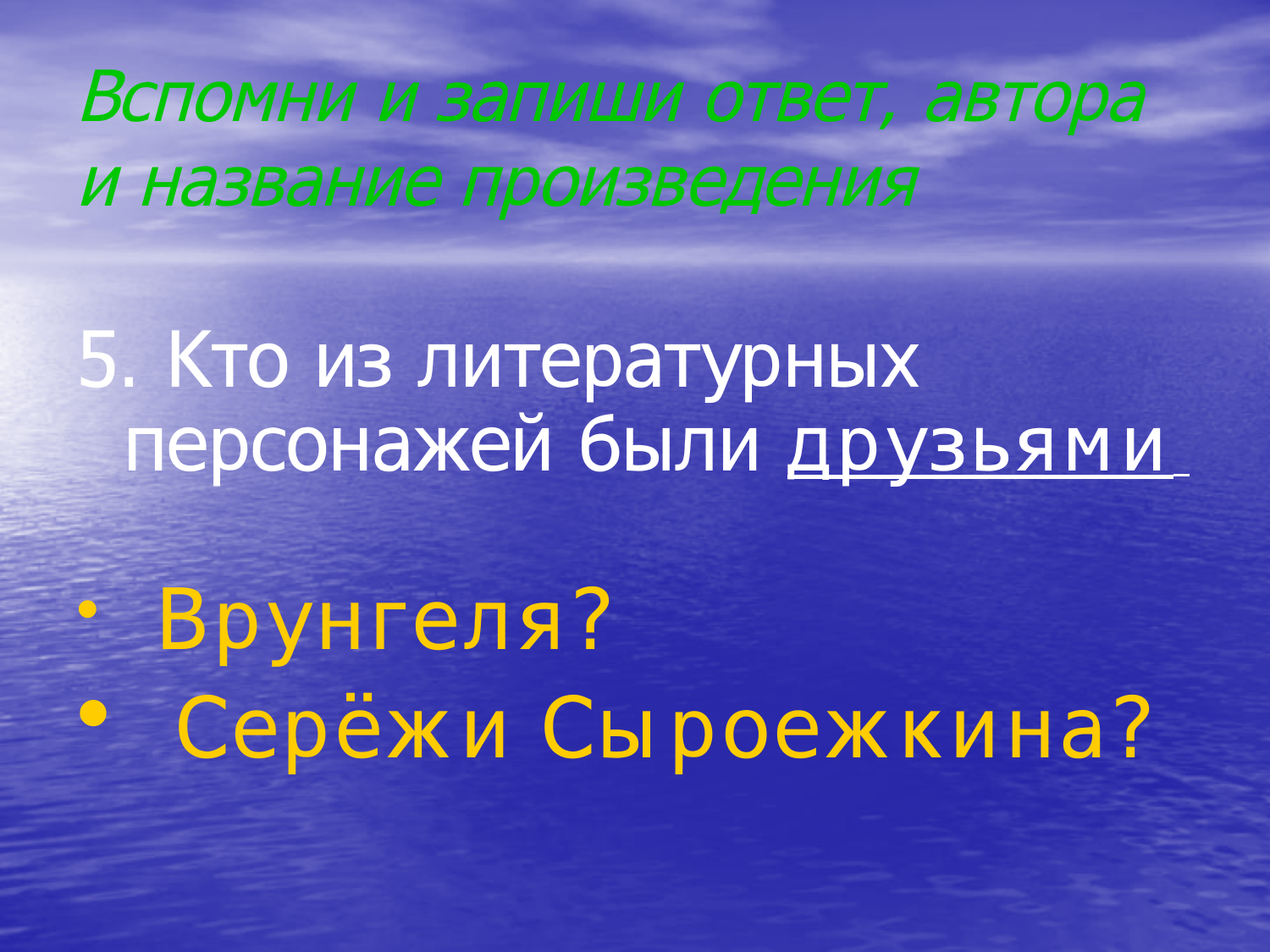

# Вспомни и запиши ответ, автора и название произведения
5. Кто из литературных персонажей были друзьями

  Врунгеля?
  Серёжи Сыроежкина?